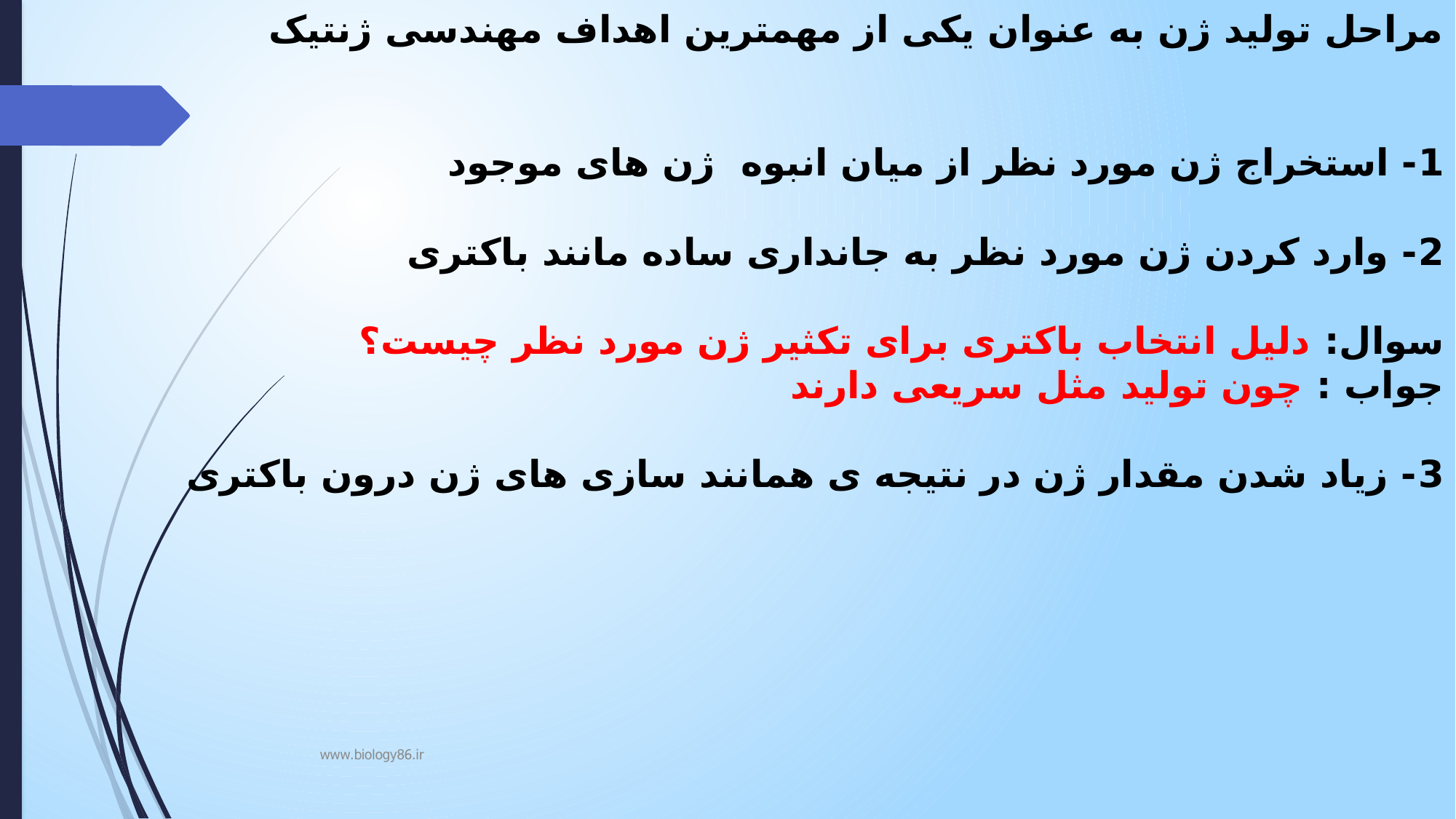

# مراحل تولید ژن به عنوان یکی از مهمترین اهداف مهندسی ژنتیک 1- استخراج ژن مورد نظر از میان انبوه  ژن های موجود 2- وارد کردن ژن مورد نظر به جانداری ساده مانند باکتری سوال: دلیل انتخاب باکتری برای تکثیر ژن مورد نظر چیست؟ جواب : چون تولید مثل سریعی دارند 3- زیاد شدن مقدار ژن در نتیجه ی همانند سازی های ژن درون باکتری
www.biology86.ir